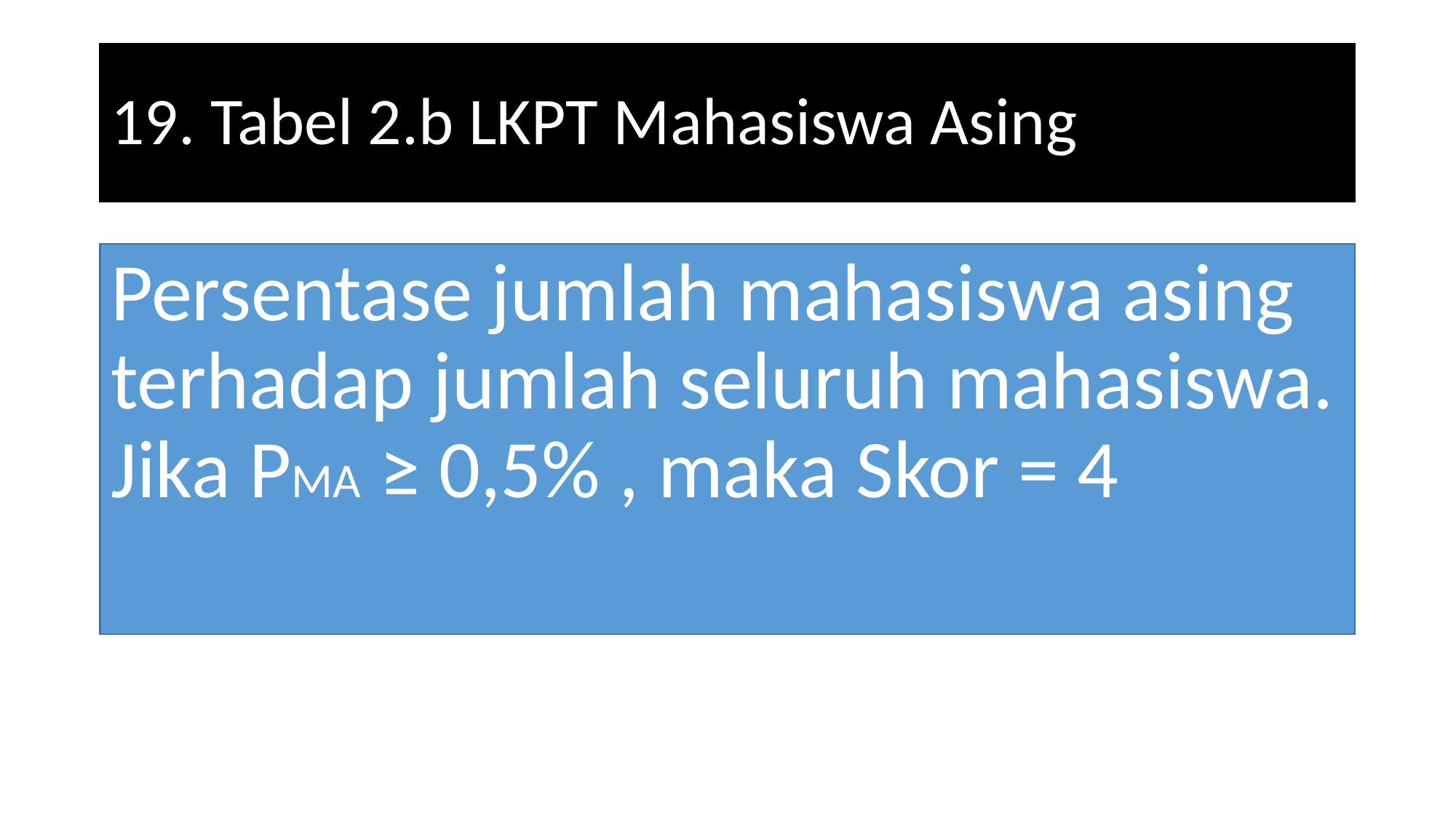

# 19. Tabel 2.b LKPT Mahasiswa Asing
Persentase jumlah mahasiswa asing terhadap jumlah seluruh mahasiswa. Jika PMA ≥ 0,5% , maka Skor = 4